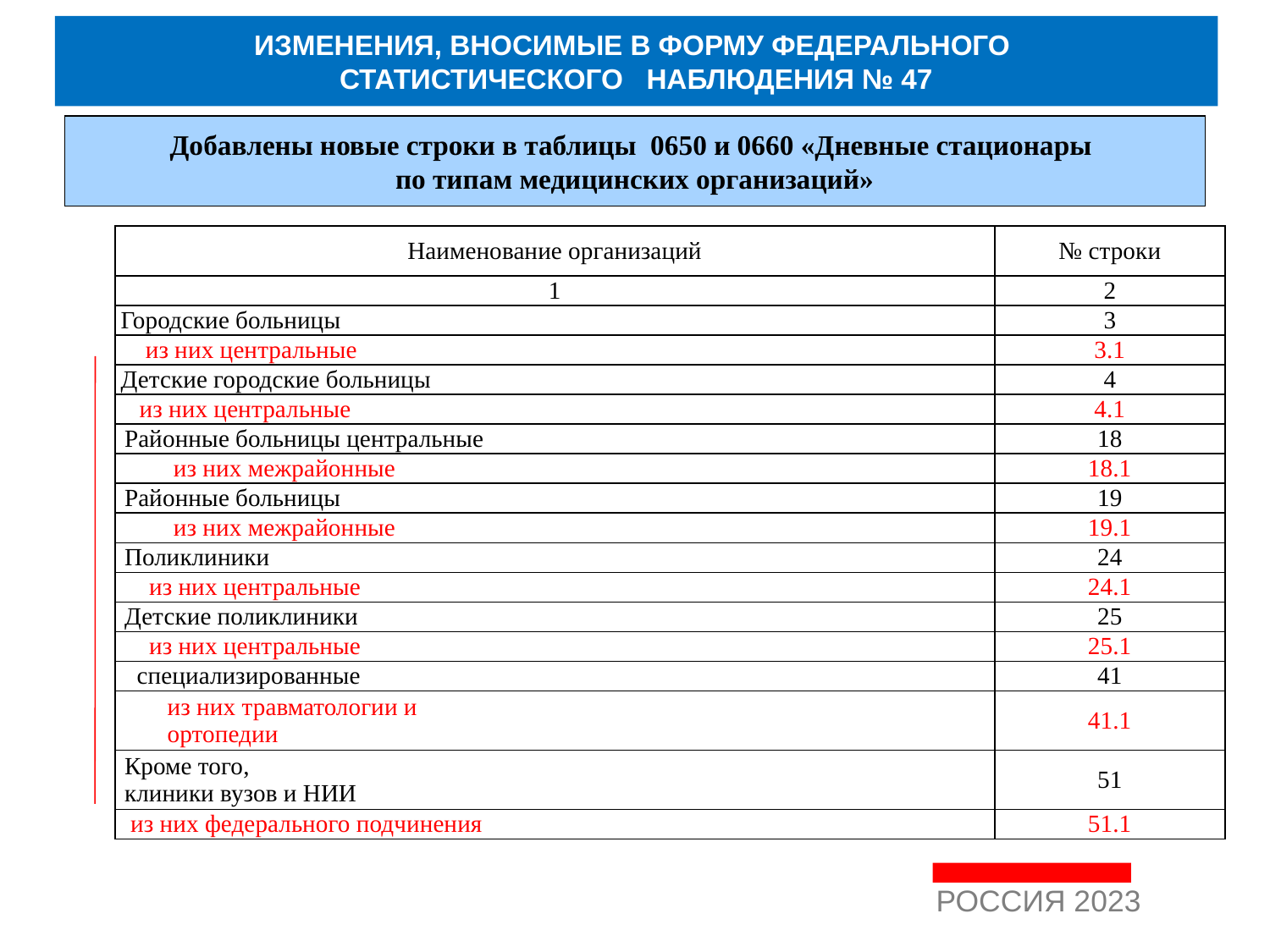

ИЗМЕНЕНИЯ, ВНОСИМЫЕ В ФОРМУ ФЕДЕРАЛЬНОГО
СТАТИСТИЧЕСКОГО   НАБЛЮДЕНИЯ № 47
Добавлены новые строки в таблицы  0650 и 0660 «Дневные стационары
по типам медицинских организаций»

| Наименование организаций | № строки |
| --- | --- |
| 1 | 2 |
| Городские больницы | 3 |
| из них центральные | 3.1 |
| Детские городские больницы | 4 |
| из них центральные | 4.1 |
| Районные больницы центральные | 18 |
| из них межрайонные | 18.1 |
| Районные больницы | 19 |
| из них межрайонные | 19.1 |
| Поликлиники | 24 |
| из них центральные | 24.1 |
| Детские поликлиники | 25 |
| из них центральные | 25.1 |
| специализированные | 41 |
| из них травматологии и ортопедии | 41.1 |
| Кроме того, клиники вузов и НИИ | 51 |
| из них федерального подчинения | 51.1 |

РОССИЯ 2023